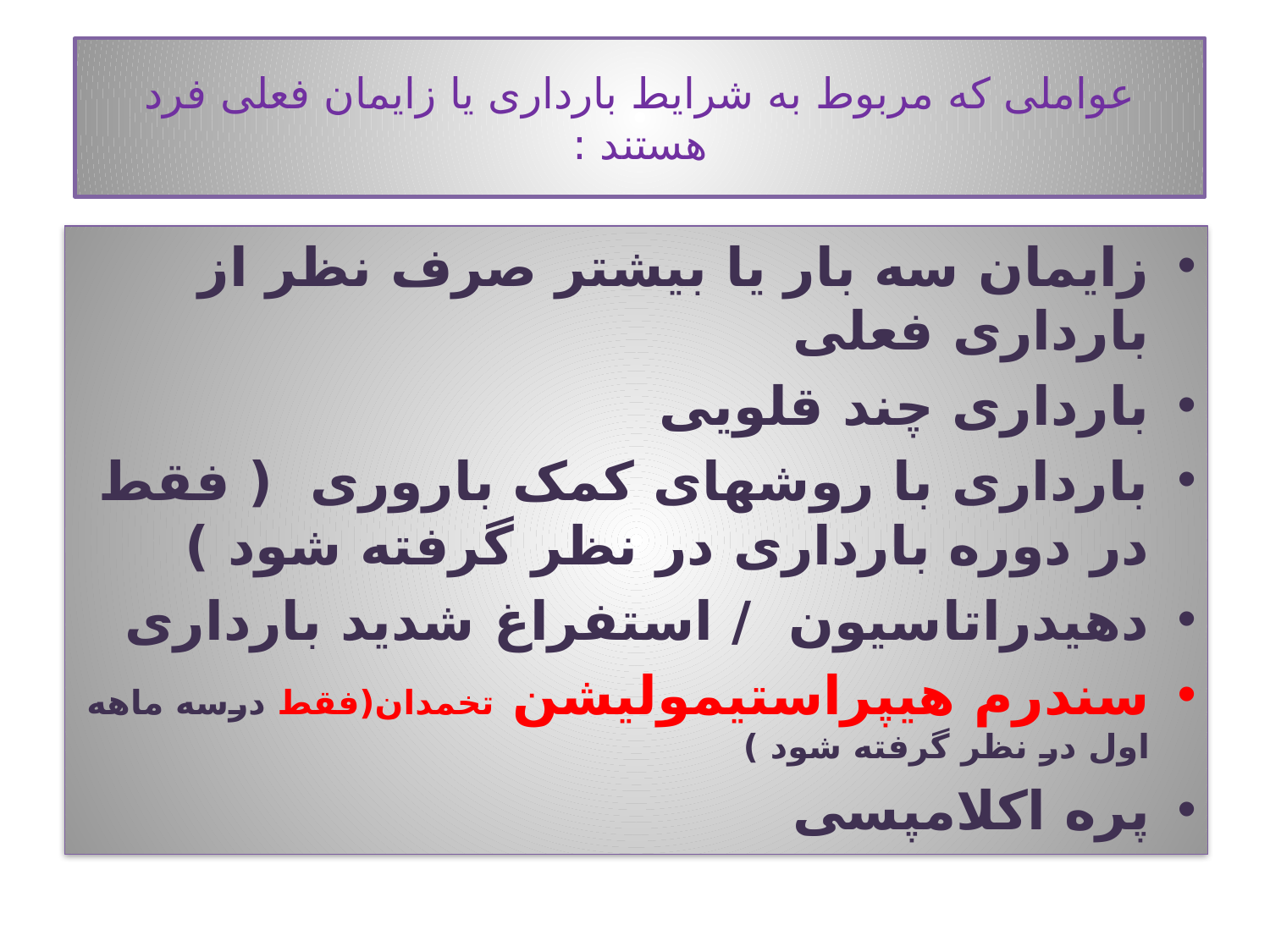

# عواملی که مربوط به شرایط بارداری یا زایمان فعلی فرد هستند :
زایمان سه بار یا بیشتر صرف نظر از بارداری فعلی
بارداری چند قلویی
بارداری با روشهای کمک باروری  ( فقط در دوره بارداری در نظر گرفته شود )
دهیدراتاسیون  / استفراغ شدید بارداری
سندرم هیپراستیمولیشن تخمدان(فقط درسه ماهه اول در نظر گرفته شود )
پره اکلامپسی